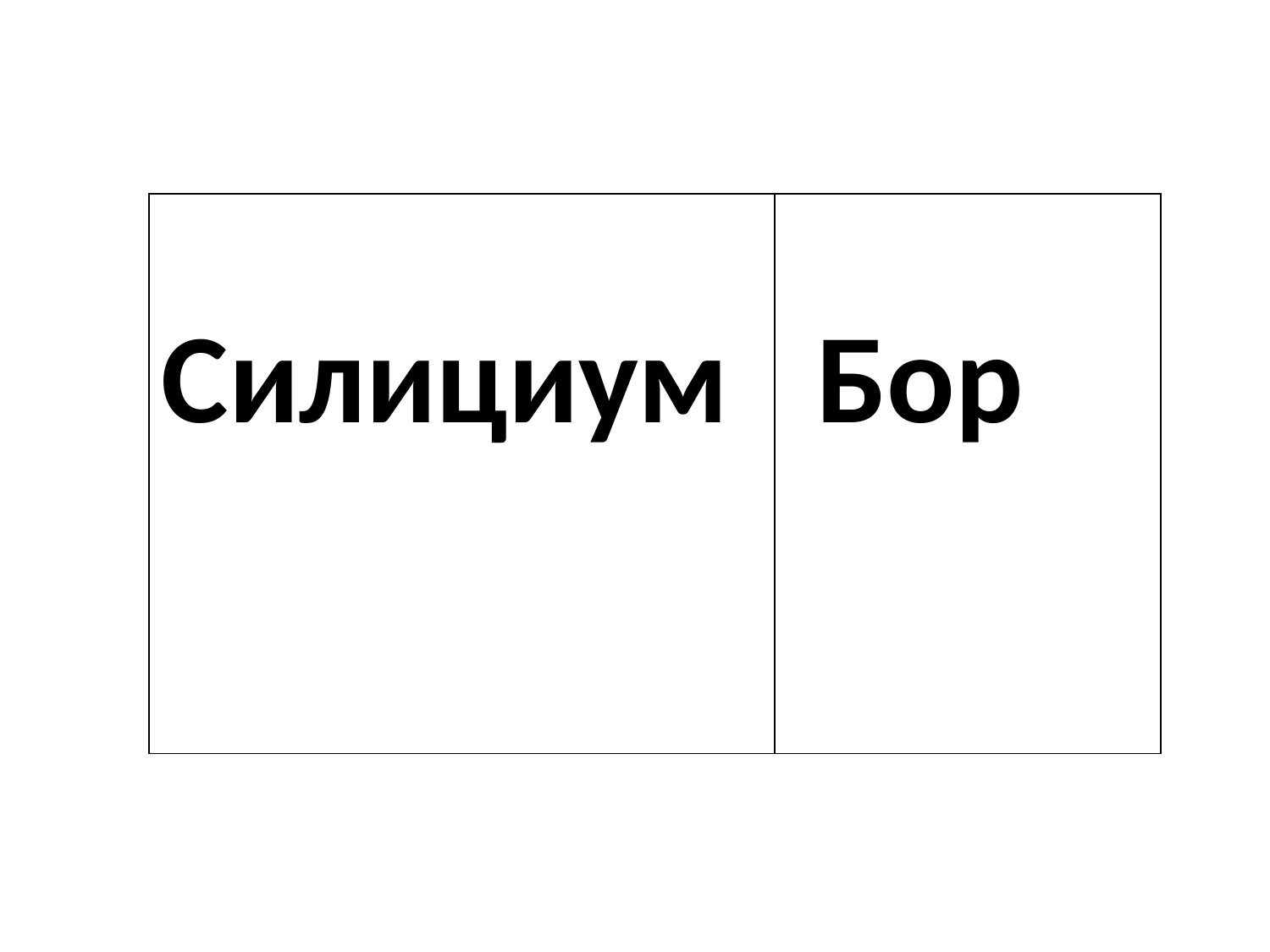

| Силициум | Бор |
| --- | --- |